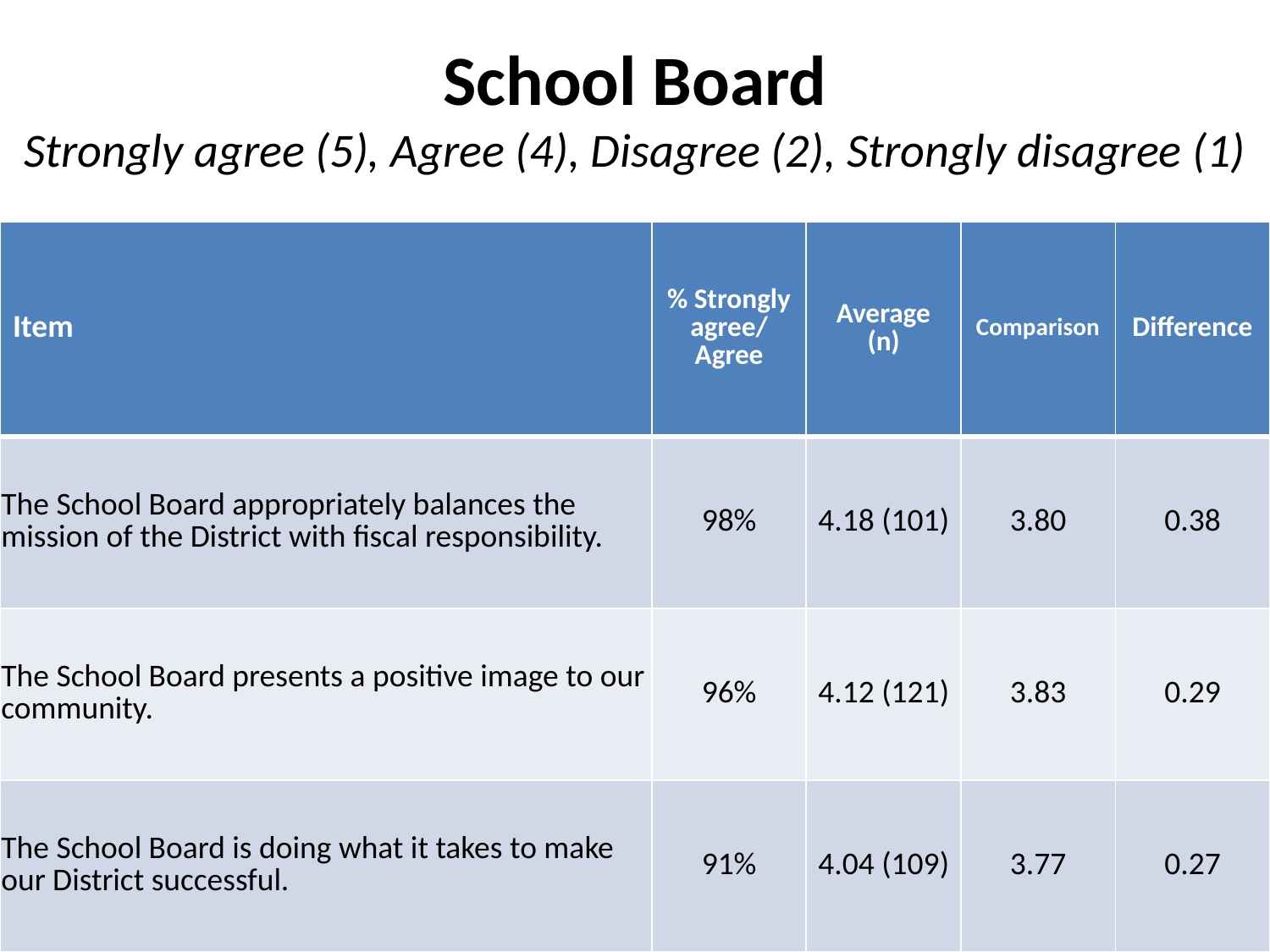

# School Board Strongly agree (5), Agree (4), Disagree (2), Strongly disagree (1)
| Item | % Strongly agree/ Agree | Average (n) | Comparison | Difference |
| --- | --- | --- | --- | --- |
| The School Board appropriately balances the mission of the District with fiscal responsibility. | 98% | 4.18 (101) | 3.80 | 0.38 |
| The School Board presents a positive image to our community. | 96% | 4.12 (121) | 3.83 | 0.29 |
| The School Board is doing what it takes to make our District successful. | 91% | 4.04 (109) | 3.77 | 0.27 |